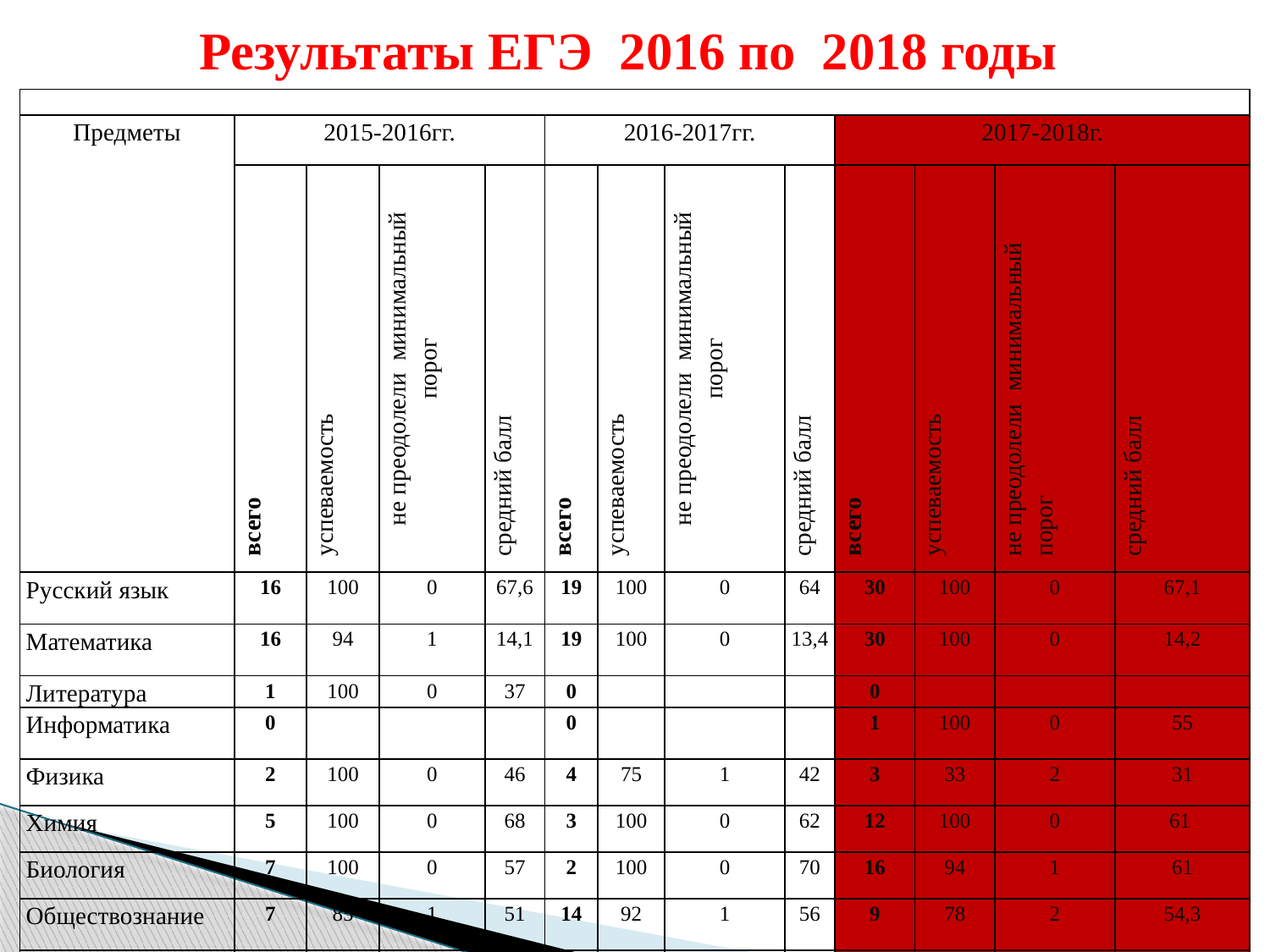

# Результаты ЕГЭ  2016 по  2018 годы
|  |  |  |  |  |  |  |  |  |  |  |  |  |
| --- | --- | --- | --- | --- | --- | --- | --- | --- | --- | --- | --- | --- |
| Предметы | 2015-2016гг. |  |  |  | 2016-2017гг. |  |  |  | 2017-2018г. |  |  |  |
|  | всего | успеваемость | не преодолели минимальный порог | средний балл | всего | успеваемость | не преодолели минимальный порог | средний балл | всего | успеваемость | не преодолели минимальный порог | средний балл |
| Русский язык | 16 | 100 | 0 | 67,6 | 19 | 100 | 0 | 64 | 30 | 100 | 0 | 67,1 |
| Математика | 16 | 94 | 1 | 14,1 | 19 | 100 | 0 | 13,4 | 30 | 100 | 0 | 14,2 |
| Литература | 1 | 100 | 0 | 37 | 0 |  |  |  | 0 |  |  |  |
| Информатика | 0 |  |  |  | 0 |  |  |  | 1 | 100 | 0 | 55 |
| Физика | 2 | 100 | 0 | 46 | 4 | 75 | 1 | 42 | 3 | 33 | 2 | 31 |
| Химия | 5 | 100 | 0 | 68 | 3 | 100 | 0 | 62 | 12 | 100 | 0 | 61 |
| Биология | 7 | 100 | 0 | 57 | 2 | 100 | 0 | 70 | 16 | 94 | 1 | 61 |
| Обществознание | 7 | 85 | 1 | 51 | 14 | 92 | 1 | 56 | 9 | 78 | 2 | 54,3 |
| История | 1 | 100 | 0 | 55 | 10 | 100 | 0 | 57 | 8 | 87 | 1 | 46,3 |
| География | 0 |  |  |  | 0 |  |  |  |  |  |  |  |
| Английский язык | 0 |  |  |  | 0 |  |  |  | 1 | 100 | 0 | 59 |
| Математика проф | 5 | 100 | 0 | 37,2 | 7 | 100 | 0 | 45 | 5 | 100 | 0 | 35,2 |